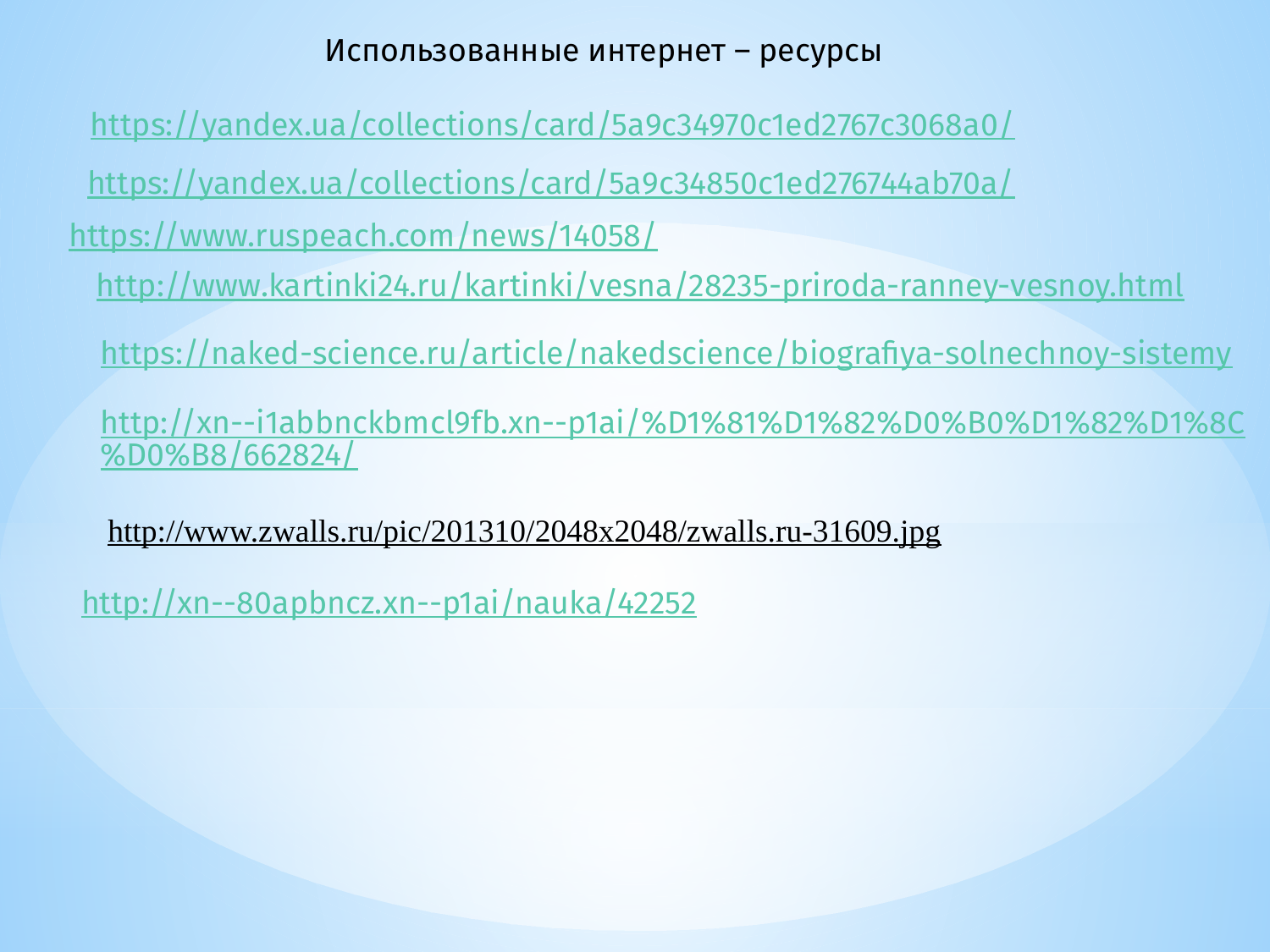

Использованные интернет – ресурсы
https://yandex.ua/collections/card/5a9c34970c1ed2767c3068a0/
https://yandex.ua/collections/card/5a9c34850c1ed276744ab70a/
https://www.ruspeach.com/news/14058/
http://www.kartinki24.ru/kartinki/vesna/28235-priroda-ranney-vesnoy.html
https://naked-science.ru/article/nakedscience/biografiya-solnechnoy-sistemy
http://xn--i1abbnckbmcl9fb.xn--p1ai/%D1%81%D1%82%D0%B0%D1%82%D1%8C%D0%B8/662824/
http://www.zwalls.ru/pic/201310/2048x2048/zwalls.ru-31609.jpg
http://xn--80apbncz.xn--p1ai/nauka/42252